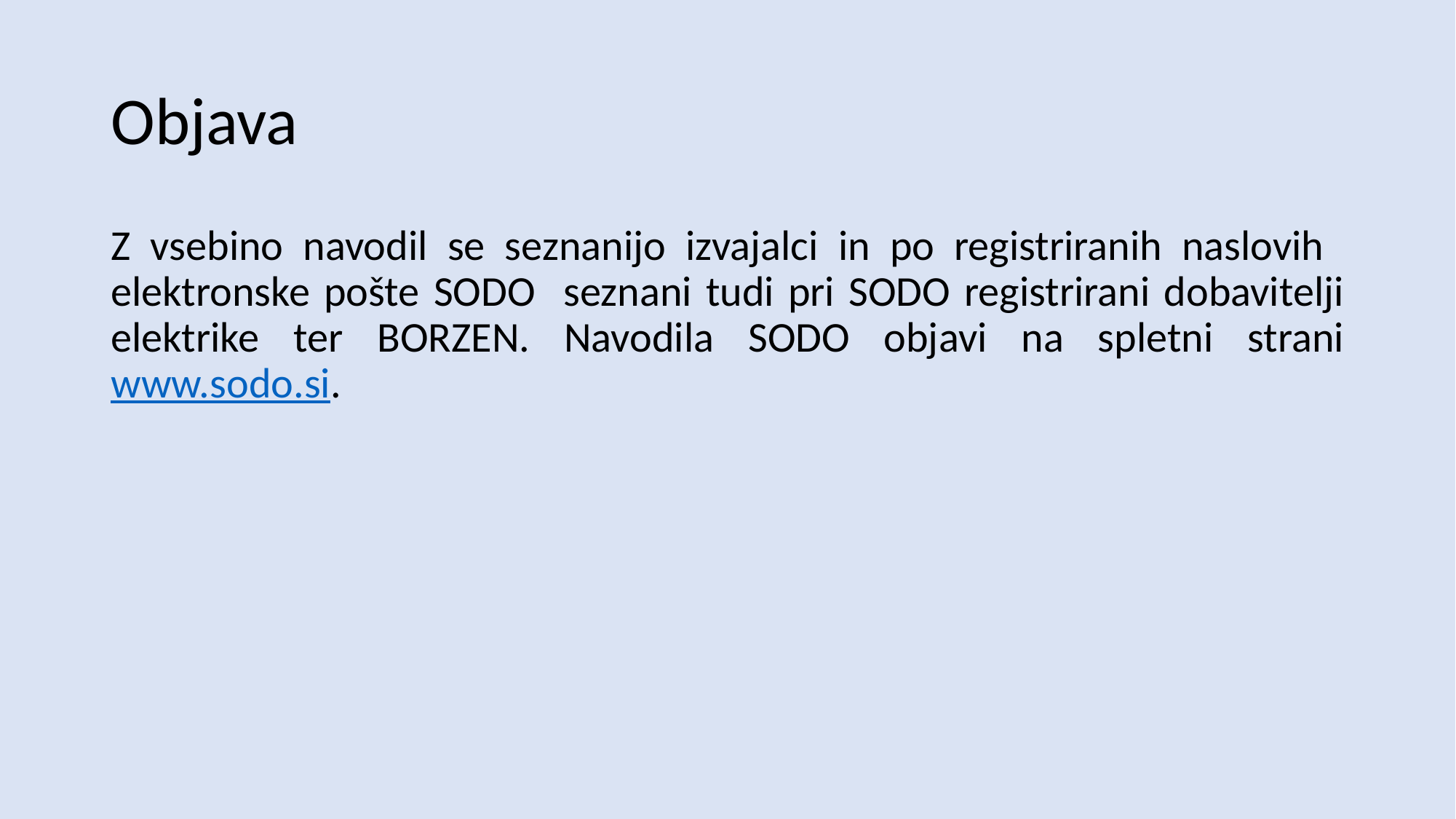

# Objava
Z vsebino navodil se seznanijo izvajalci in po registriranih naslovih  elektronske pošte SODO  seznani tudi pri SODO registrirani dobavitelji elektrike ter BORZEN. Navodila SODO objavi na spletni strani www.sodo.si.